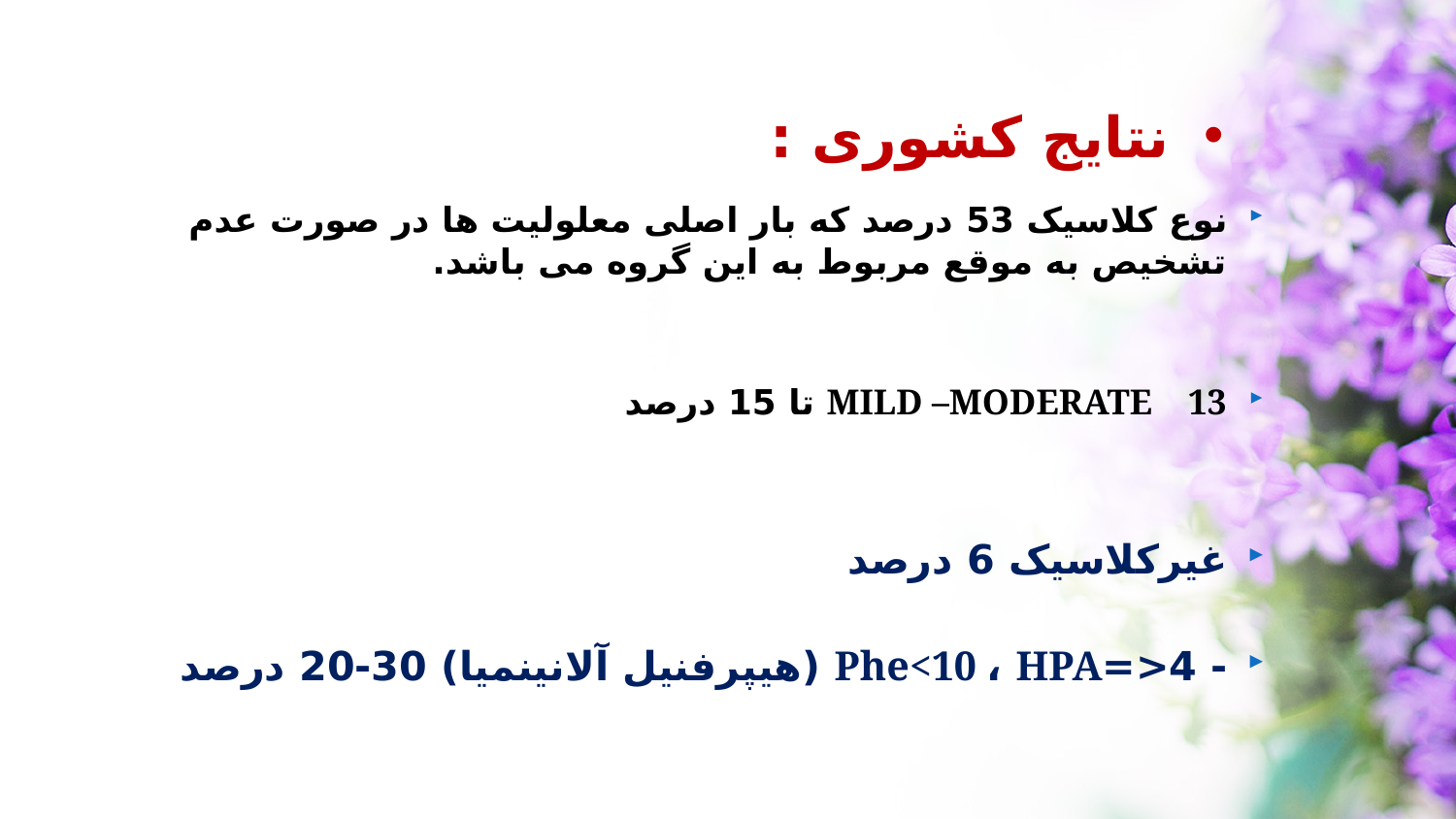

نتایج کشوری :
نوع کلاسیک 53 درصد که بار اصلی معلولیت ها در صورت عدم تشخیص به موقع مربوط به این گروه می باشد.

MILD –MODERATE    13 تا 15 درصد

غیرکلاسیک 6 درصد

- 4<=Phe<10 ، HPA (هيپرفنيل آلانينميا) 30-20 درصد